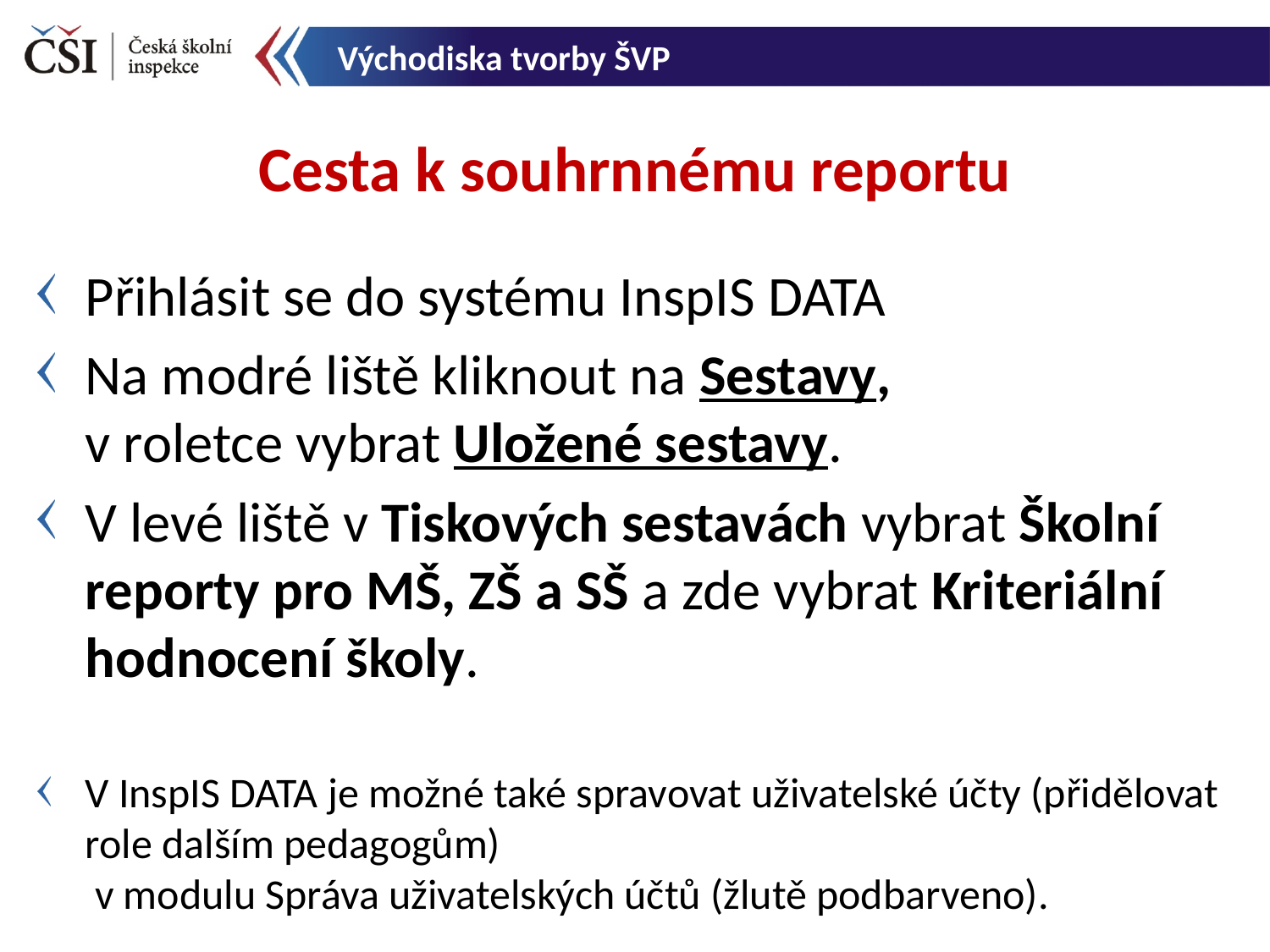

Východiska tvorby ŠVP
Cesta k souhrnnému reportu
Přihlásit se do systému InspIS DATA
Na modré liště kliknout na Sestavy,
v roletce vybrat Uložené sestavy.
V levé liště v Tiskových sestavách vybrat Školní reporty pro MŠ, ZŠ a SŠ a zde vybrat Kriteriální hodnocení školy.

V InspIS DATA je možné také spravovat uživatelské účty (přidělovat role dalším pedagogům)
 v modulu Správa uživatelských účtů (žlutě podbarveno).